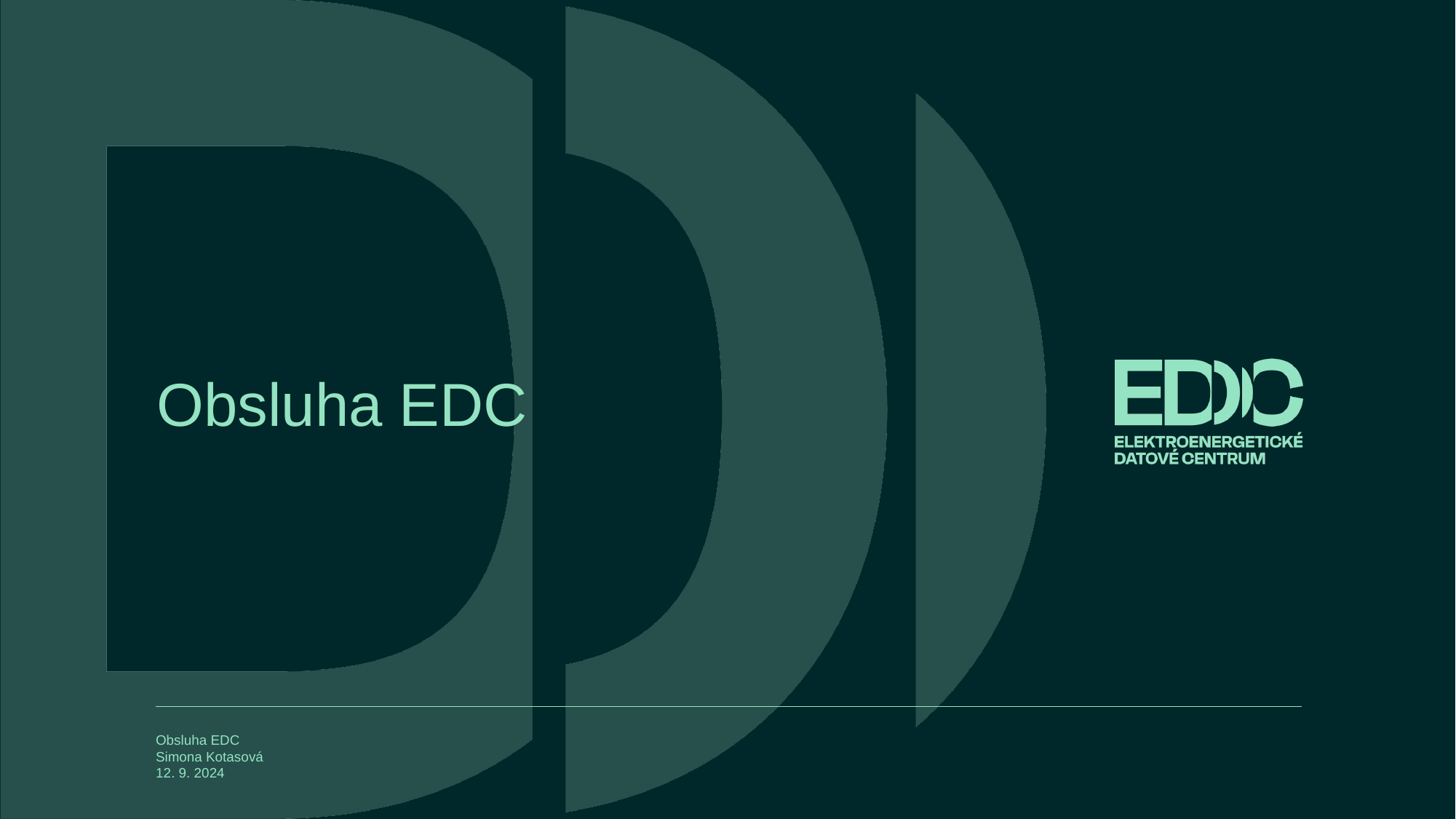

# Obsluha EDC
Obsluha EDC
Simona Kotasová
12. 9. 2024